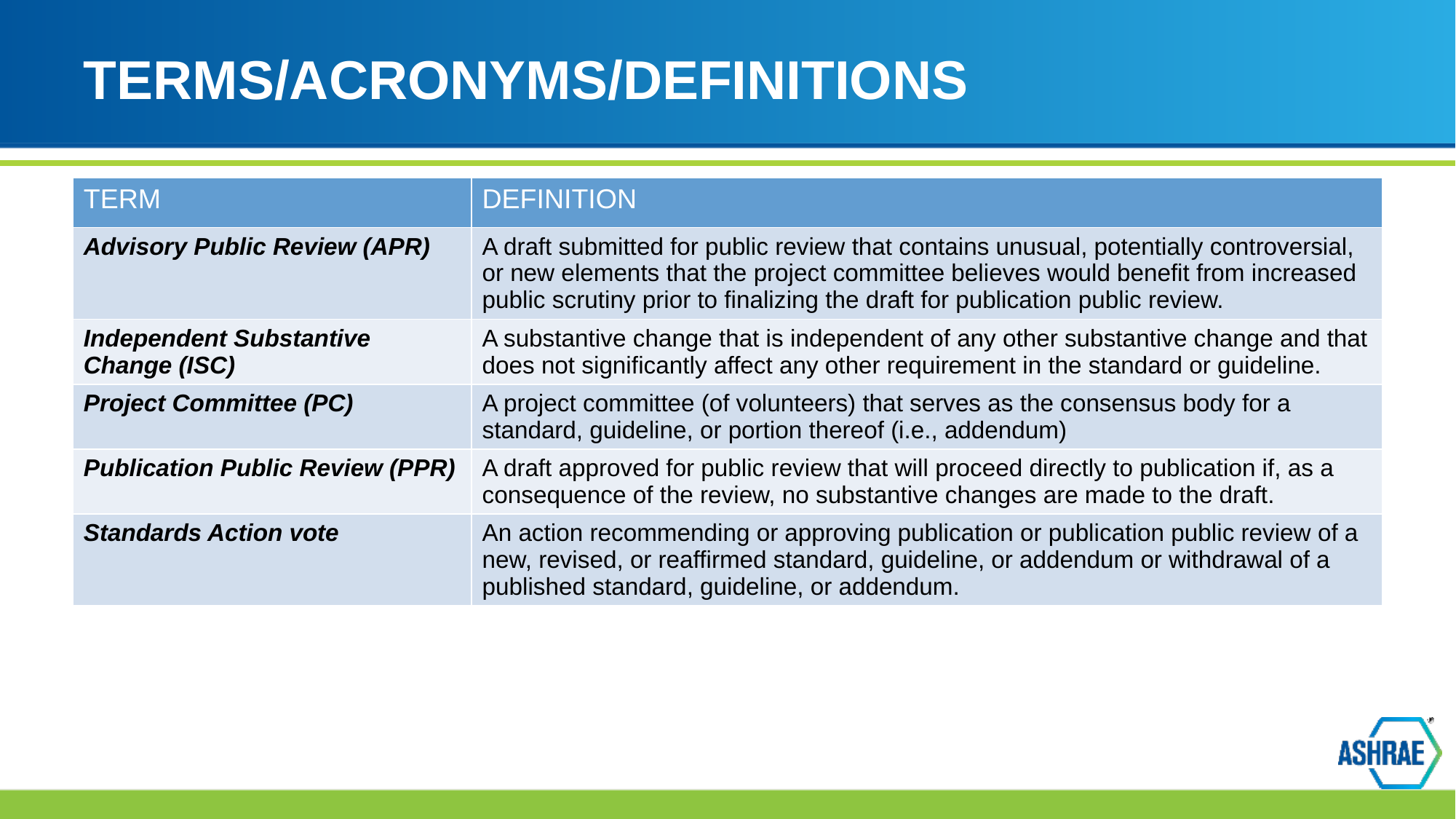

# TERMS/ACRONYMS/DEFINITIONS
| TERM | DEFINITION |
| --- | --- |
| Advisory Public Review (APR) | A draft submitted for public review that contains unusual, potentially controversial, or new elements that the project committee believes would benefit from increased public scrutiny prior to finalizing the draft for publication public review. |
| Independent Substantive Change (ISC) | A substantive change that is independent of any other substantive change and that does not significantly affect any other requirement in the standard or guideline. |
| Project Committee (PC) | A project committee (of volunteers) that serves as the consensus body for a standard, guideline, or portion thereof (i.e., addendum) |
| Publication Public Review (PPR) | A draft approved for public review that will proceed directly to publication if, as a consequence of the review, no substantive changes are made to the draft. |
| Standards Action vote | An action recommending or approving publication or publication public review of a new, revised, or reaffirmed standard, guideline, or addendum or withdrawal of a published standard, guideline, or addendum. |